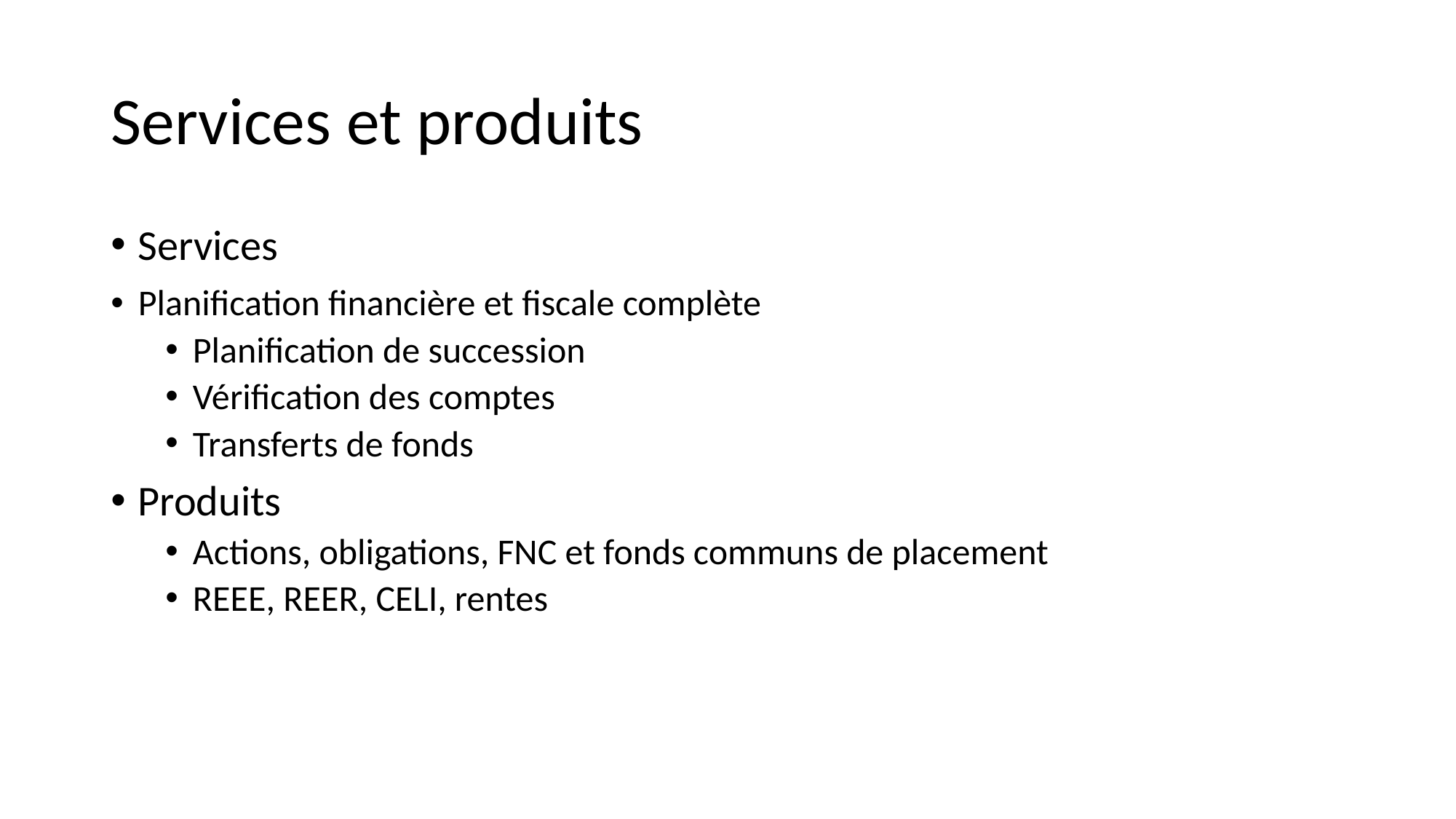

# Services et produits
Services
Planification financière et fiscale complète
Planification de succession
Vérification des comptes
Transferts de fonds
Produits
Actions, obligations, FNC et fonds communs de placement
REEE, REER, CELI, rentes